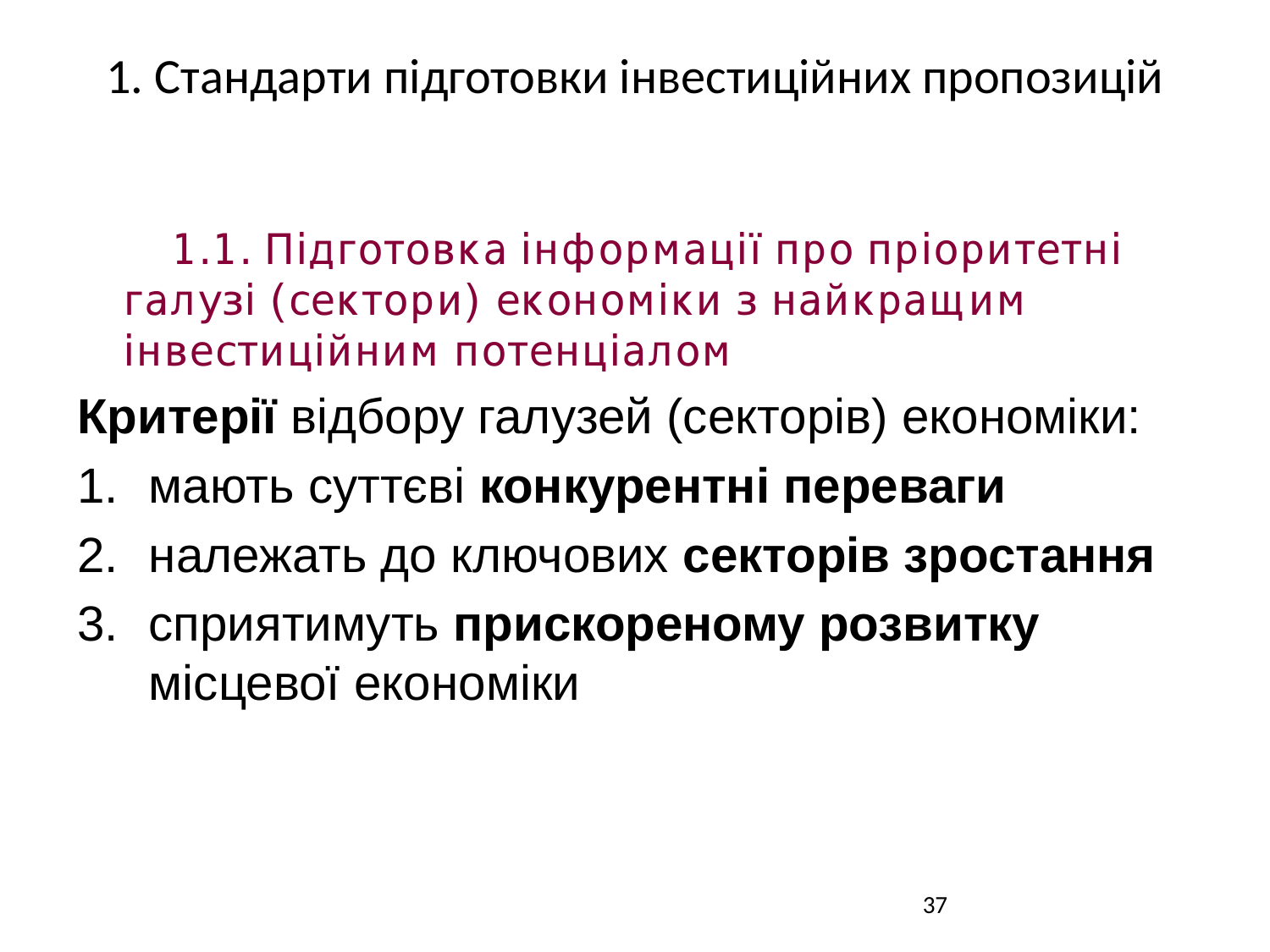

# 1. Стандарти підготовки інвестиційних пропозицій
1.1. Підготовка інформації про пріоритетні галузі (сектори) економіки з найкращим інвестиційним потенціалом
Критерії відбору галузей (секторів) економіки:
мають суттєві конкурентні переваги
належать до ключових секторів зростання
сприятимуть прискореному розвитку місцевої економіки

37